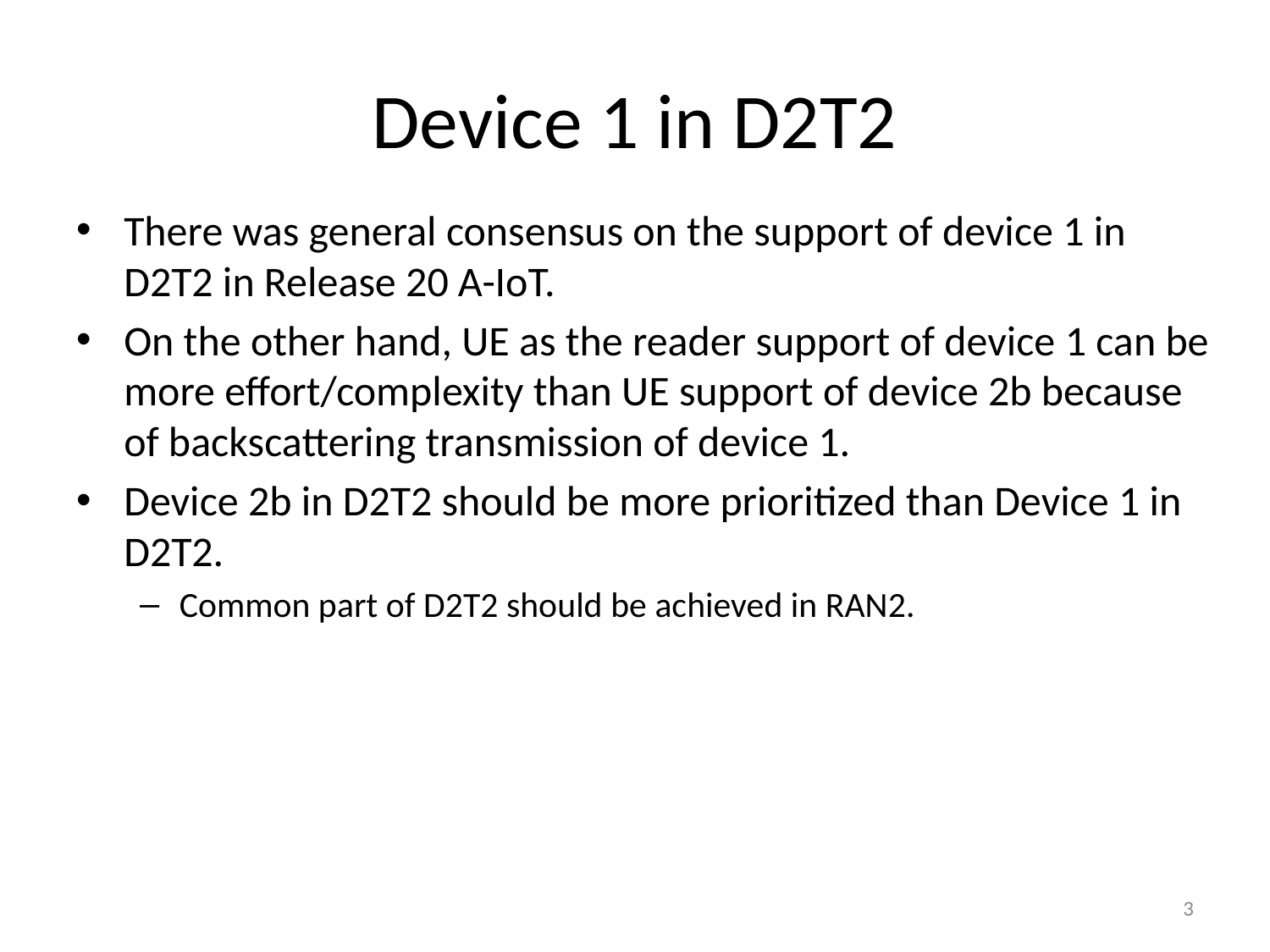

# Device 1 in D2T2
There was general consensus on the support of device 1 in D2T2 in Release 20 A-IoT.
On the other hand, UE as the reader support of device 1 can be more effort/complexity than UE support of device 2b because of backscattering transmission of device 1.
Device 2b in D2T2 should be more prioritized than Device 1 in D2T2.
Common part of D2T2 should be achieved in RAN2.

3